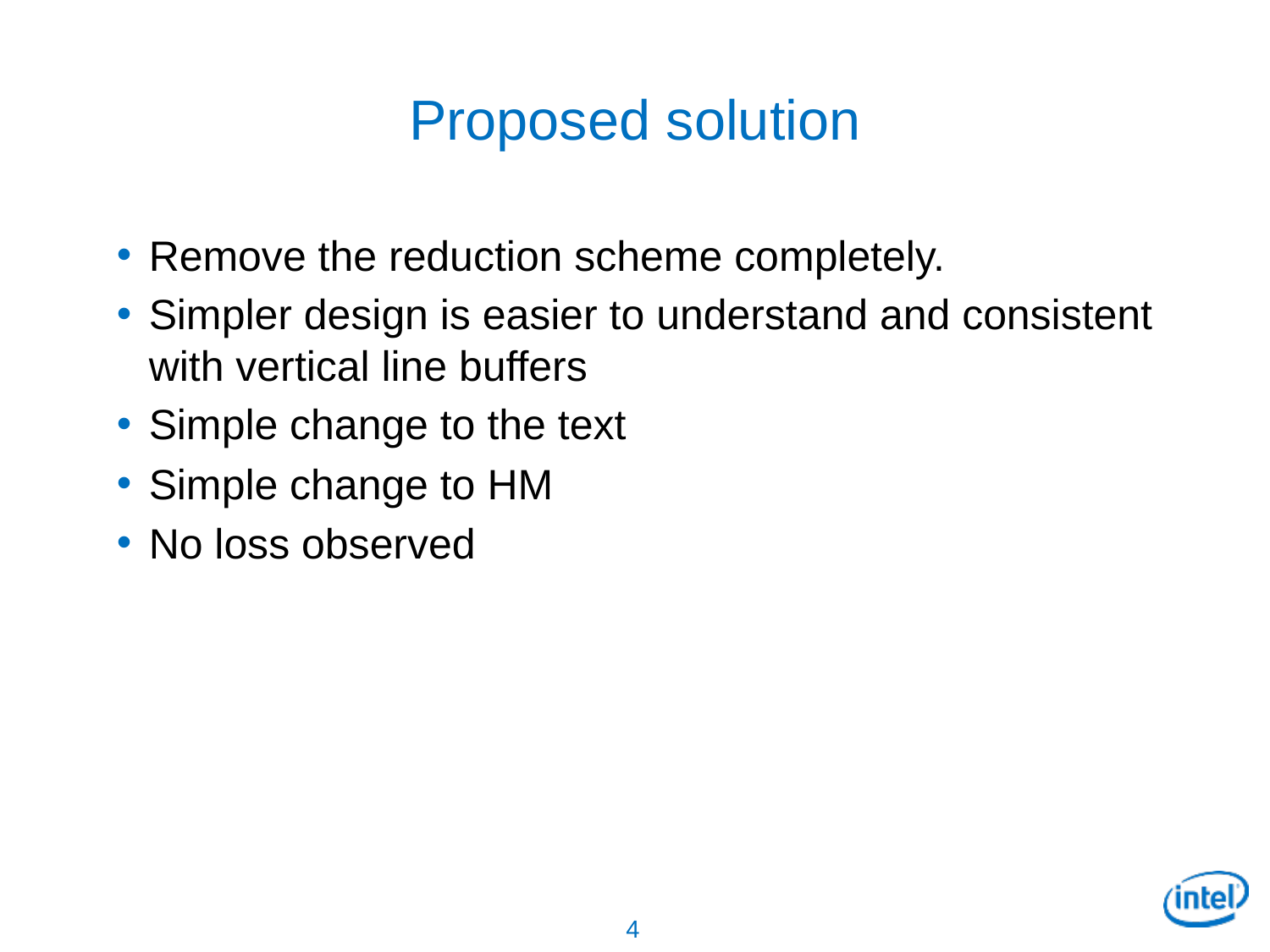

# Proposed solution
Remove the reduction scheme completely.
Simpler design is easier to understand and consistent with vertical line buffers
Simple change to the text
Simple change to HM
No loss observed